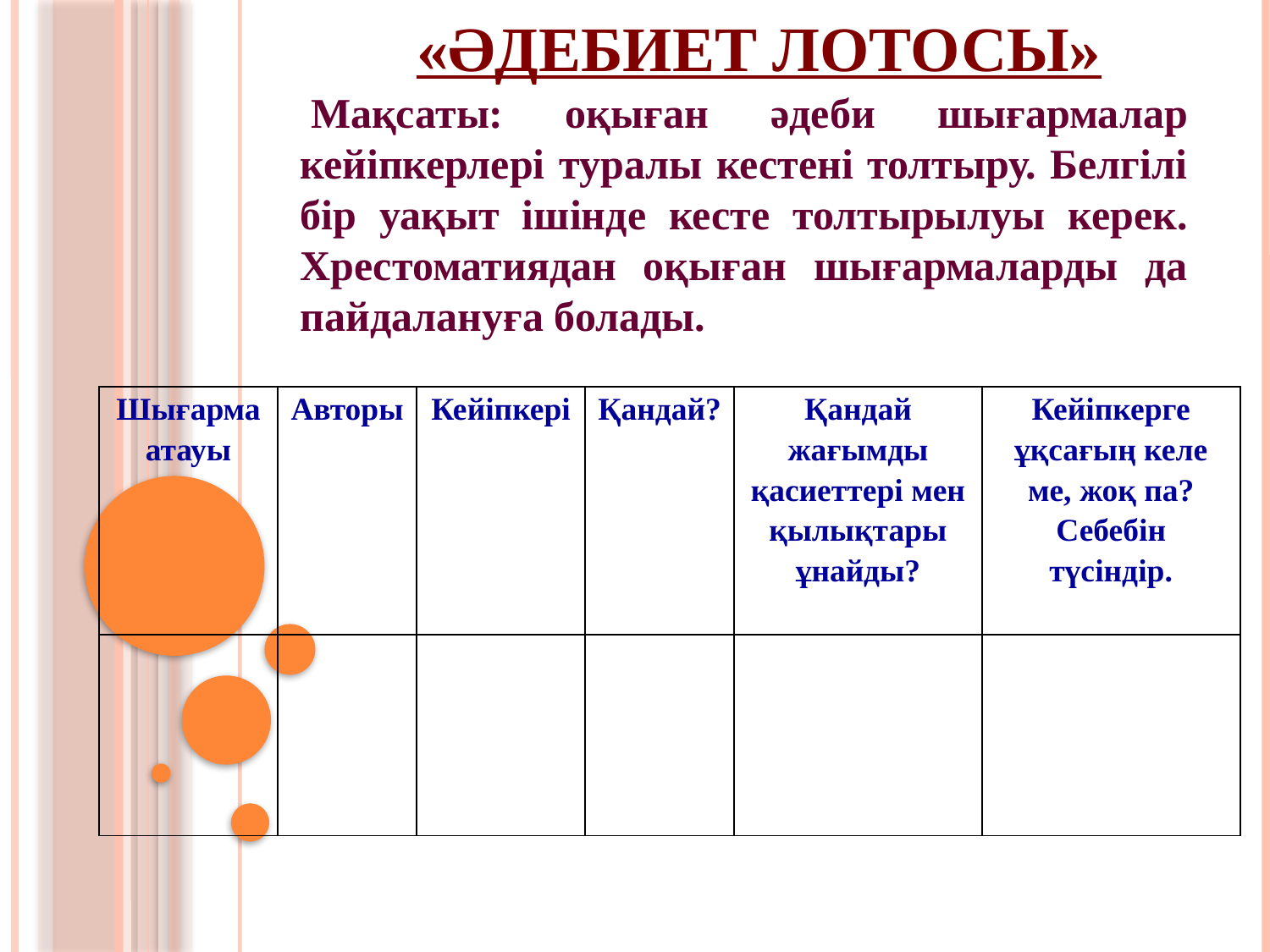

# «Әдебиет лотосы»
 Мақсаты: оқыған әдеби шығармалар кейіпкерлері туралы кестені толтыру. Белгілі бір уақыт ішінде кесте толтырылуы керек. Хрестоматиядан оқыған шығармаларды да пайдалануға болады.

| Шығарма атауы | Авторы | Кейіпкері | Қандай? | Қандай жағымды қасиеттері мен қылықтары ұнайды? | Кейіпкерге ұқсағың келе ме, жоқ па? Себебін түсіндір. |
| --- | --- | --- | --- | --- | --- |
|  |  |  |  |  |  |